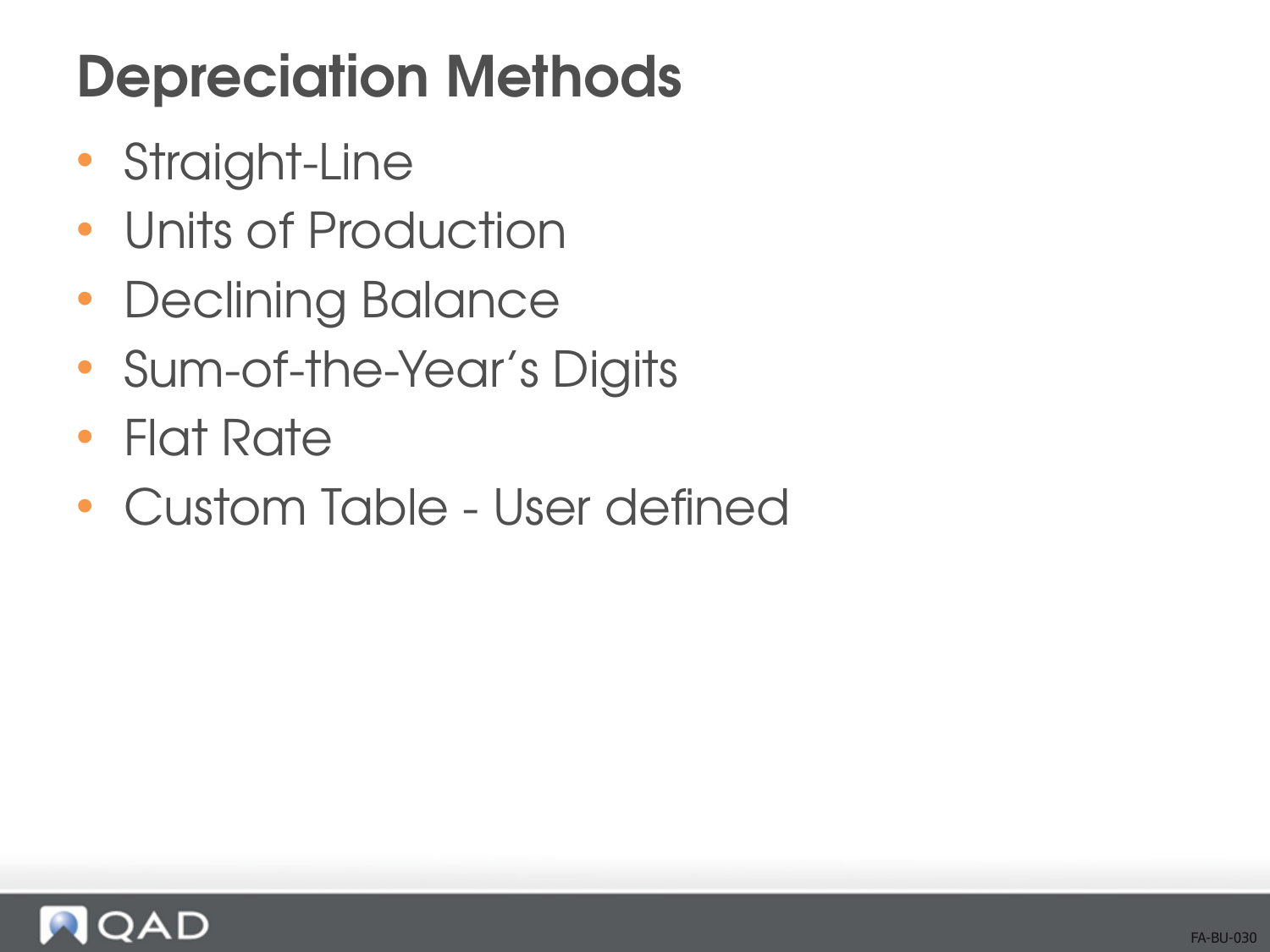

# Depreciation Methods
Straight-Line
Units of Production
Declining Balance
Sum-of-the-Year’s Digits
Flat Rate
Custom Table - User defined

FA-BU-030